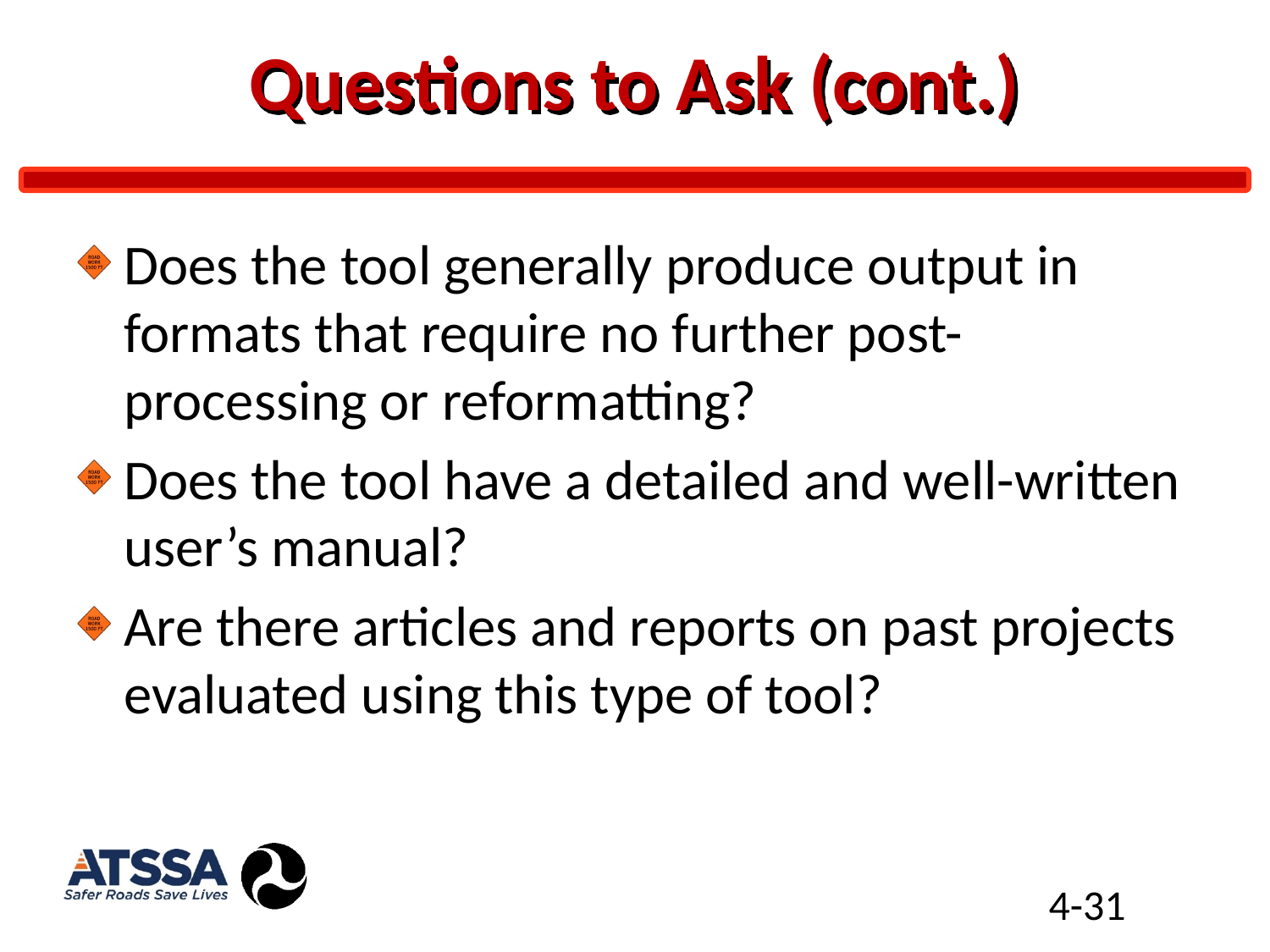

# Questions to Ask (cont.)
Does the tool generally produce output in formats that require no further post-processing or reformatting?
Does the tool have a detailed and well-written user’s manual?
Are there articles and reports on past projects evaluated using this type of tool?